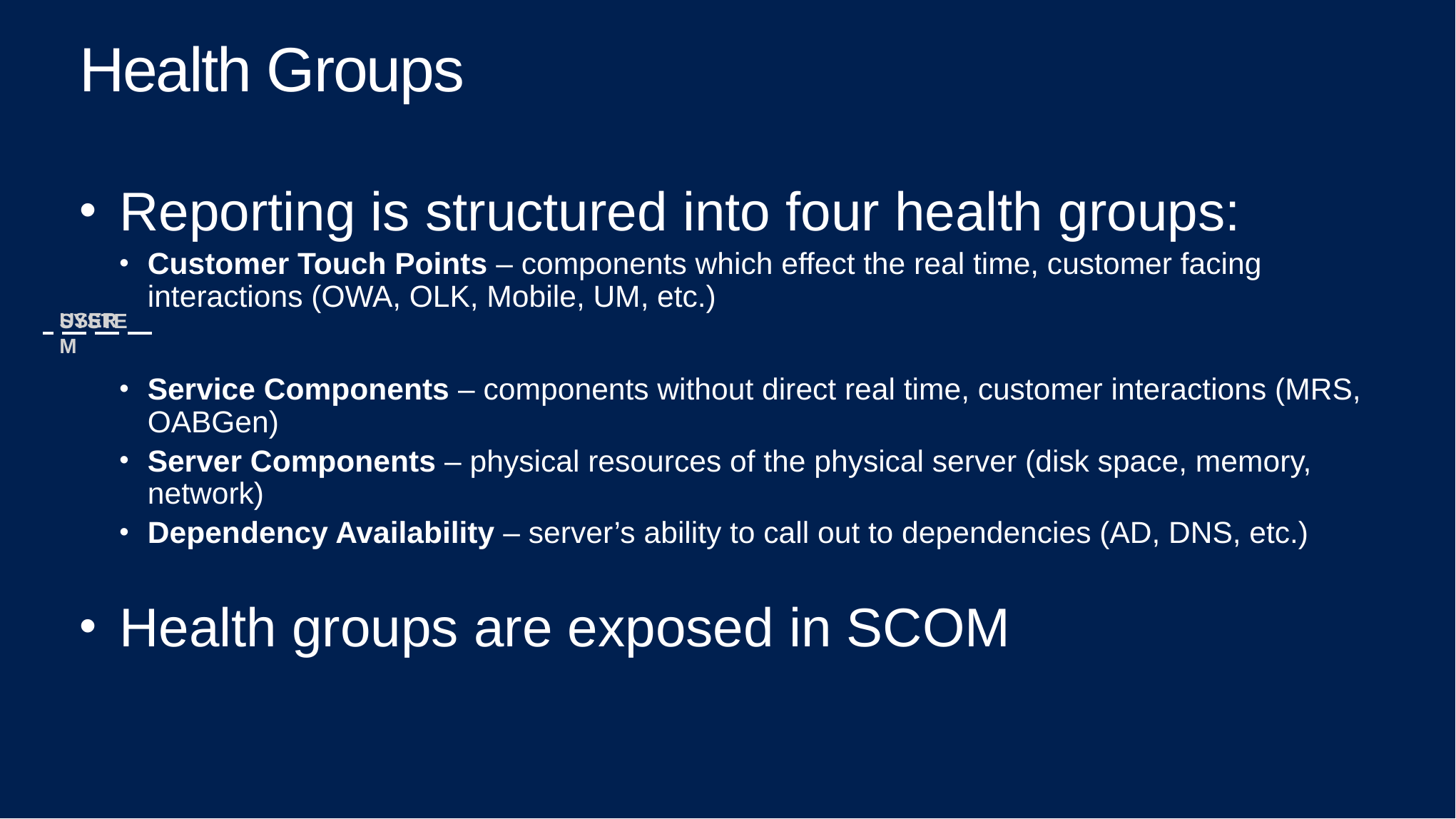

# Health Groups
Reporting is structured into four health groups:
Customer Touch Points – components which effect the real time, customer facing interactions (OWA, OLK, Mobile, UM, etc.)

Service Components – components without direct real time, customer interactions (MRS, OABGen)
Server Components – physical resources of the physical server (disk space, memory, network)
Dependency Availability – server’s ability to call out to dependencies (AD, DNS, etc.)

Health groups are exposed in SCOM

USER
SYSTEM